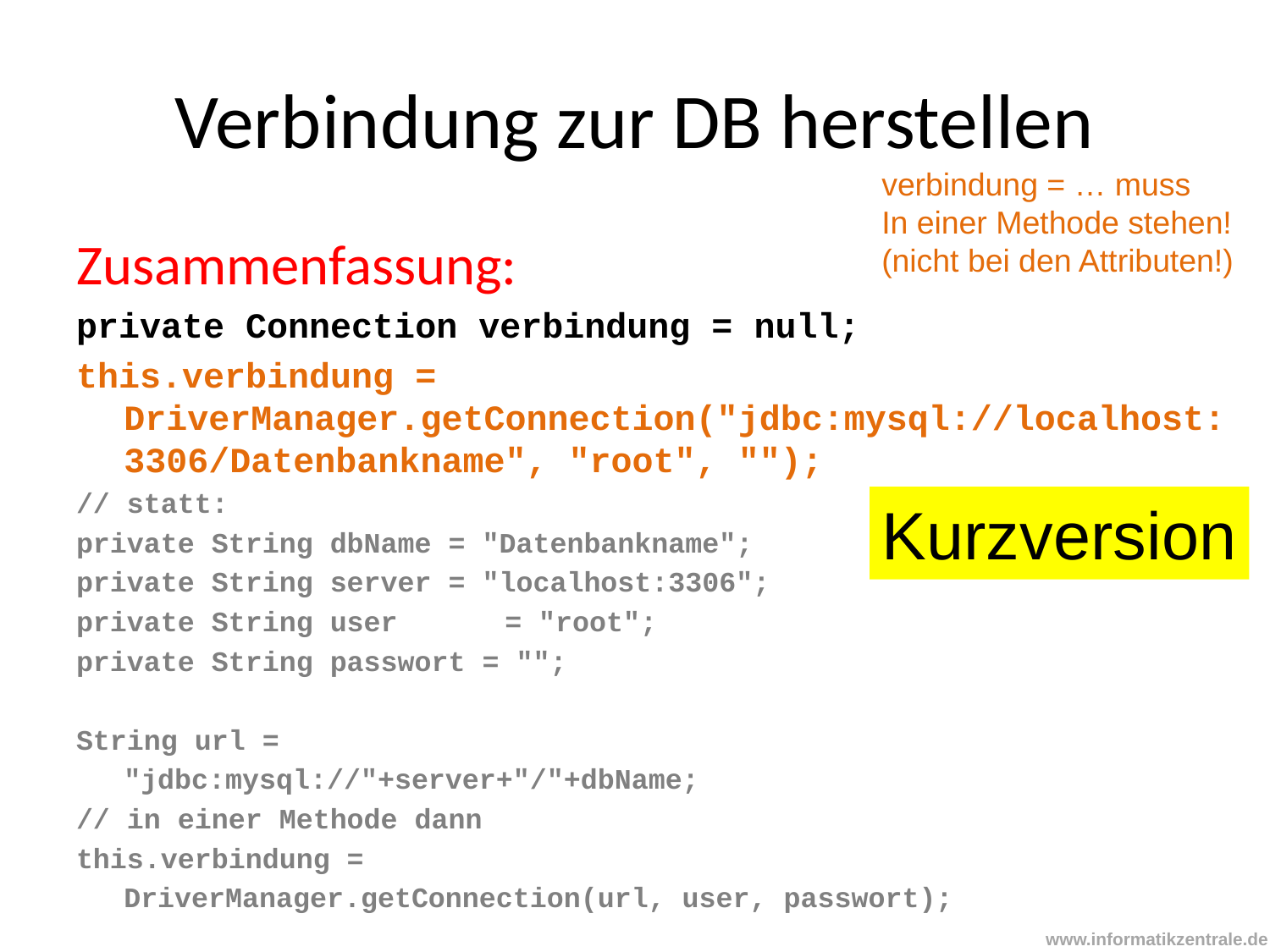

# Verbindung zur DB herstellen
verbindung = … muss
In einer Methode stehen!
(nicht bei den Attributen!)
Zusammenfassung:
private Connection verbindung = null;
this.verbindung = DriverManager.getConnection("jdbc:mysql://localhost:3306/Datenbankname", "root", "");
// statt:
private String dbName = "Datenbankname";
private String server = "localhost:3306";
private String user	= "root";
private String passwort = "";

String url =
	"jdbc:mysql://"+server+"/"+dbName;
// in einer Methode dann
this.verbindung =
	DriverManager.getConnection(url, user, passwort);
Kurzversion